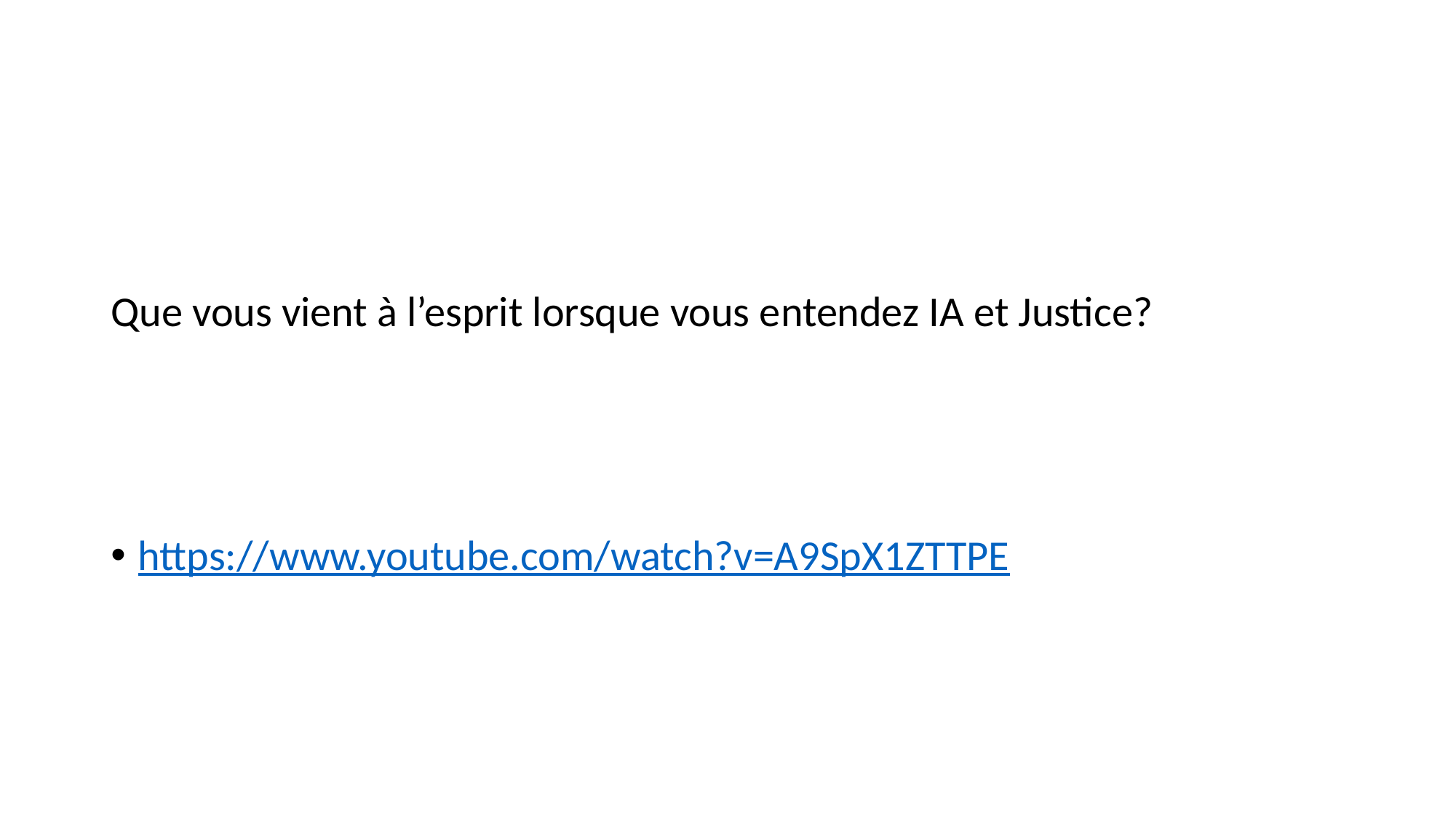

Que vous vient à l’esprit lorsque vous entendez IA et Justice?

https://www.youtube.com/watch?v=A9SpX1ZTTPE